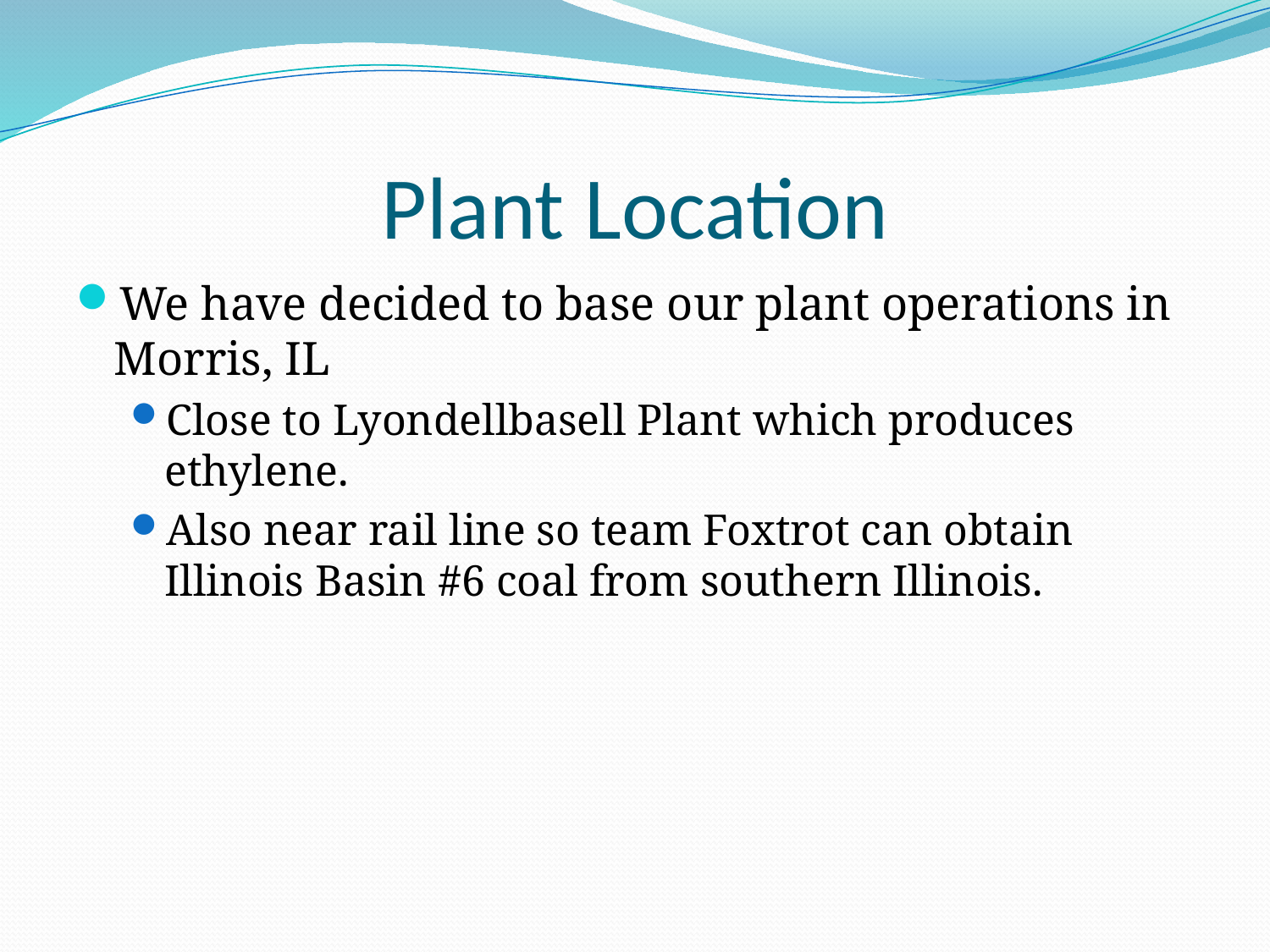

# Plant Location
We have decided to base our plant operations in Morris, IL
Close to Lyondellbasell Plant which produces ethylene.
Also near rail line so team Foxtrot can obtain Illinois Basin #6 coal from southern Illinois.